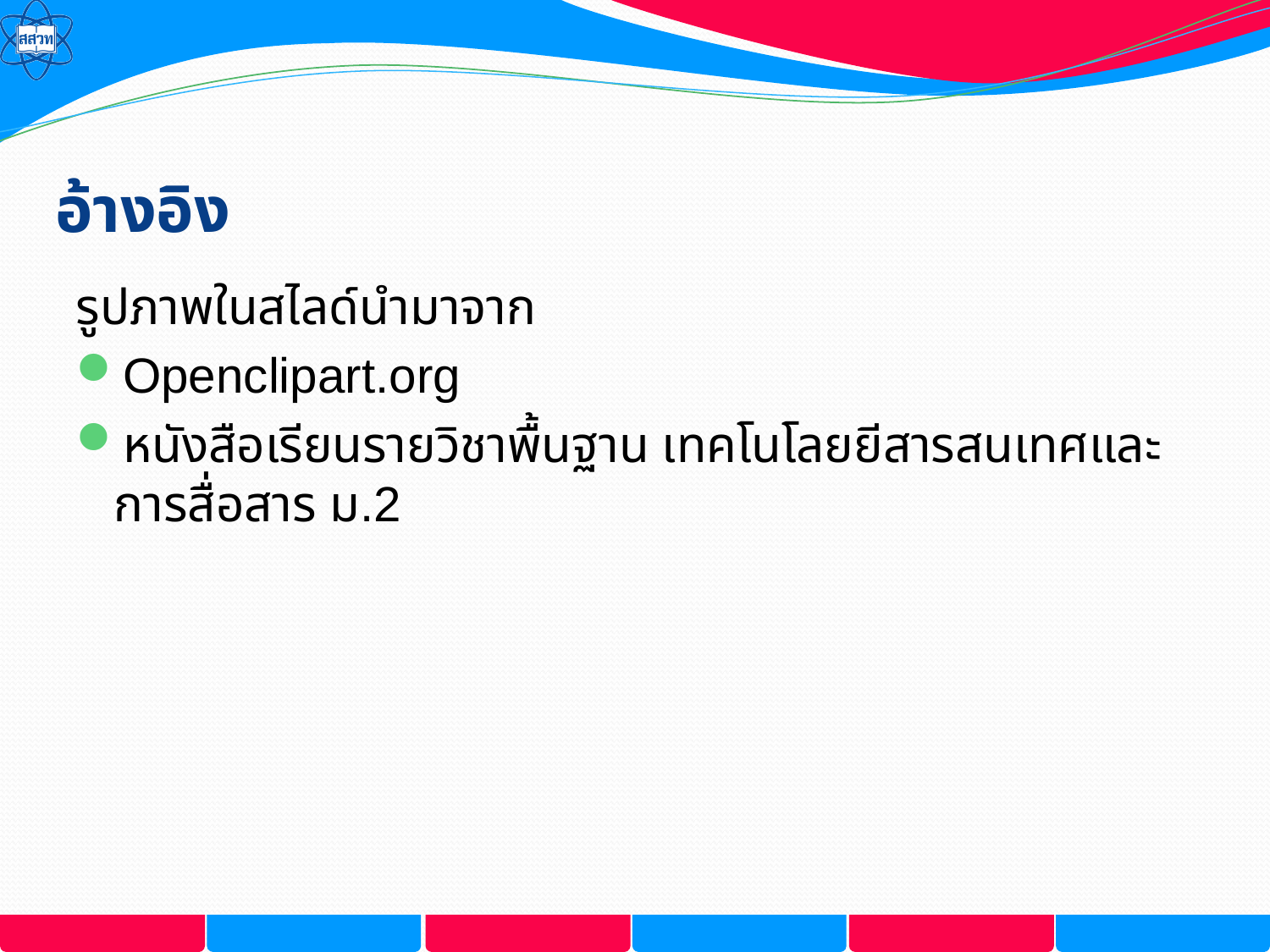

# อ้างอิง
รูปภาพในสไลด์นำมาจาก
Openclipart.org
หนังสือเรียนรายวิชาพื้นฐาน เทคโนโลยยีสารสนเทศและการสื่อสาร ม.2